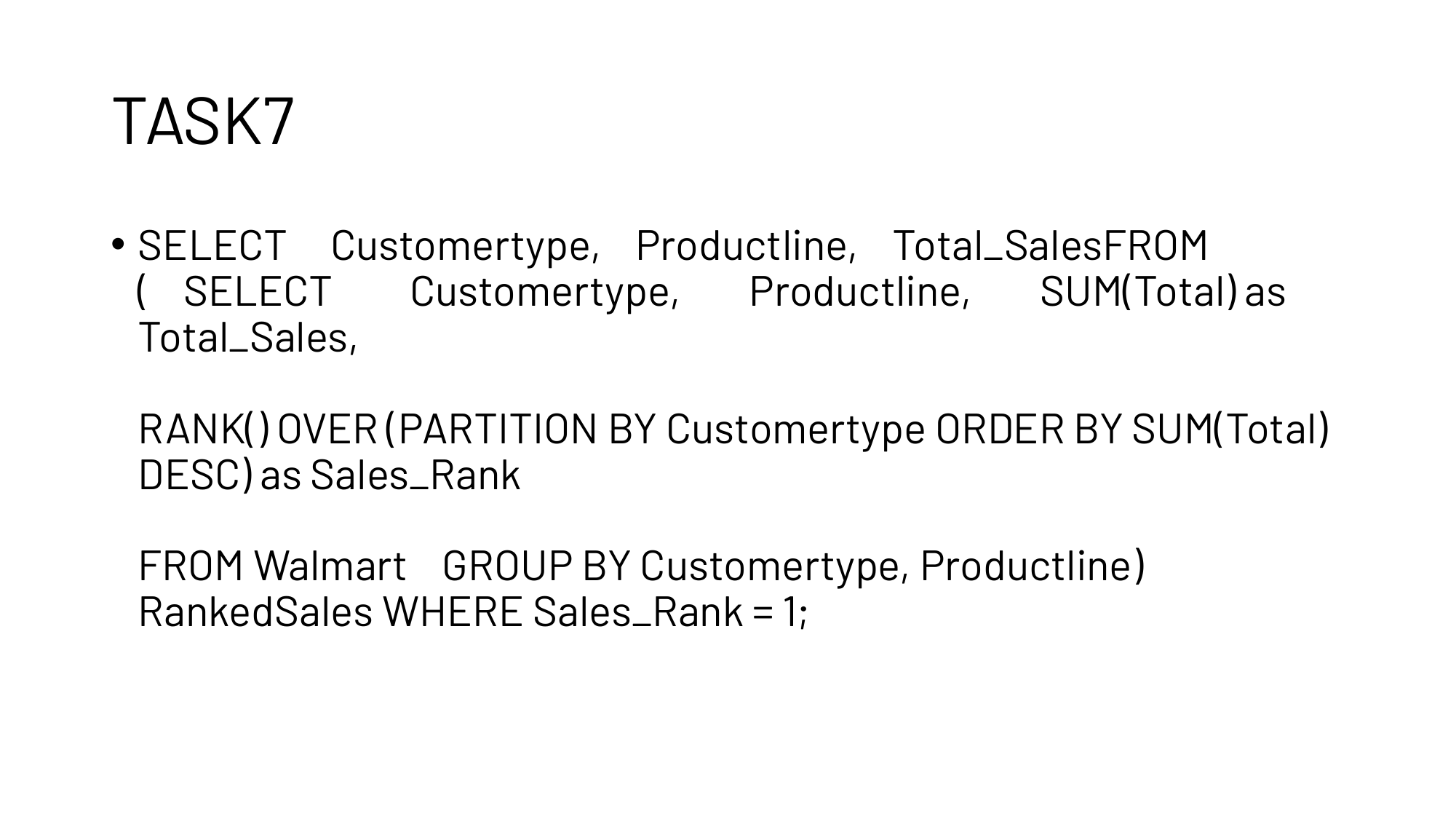

# TASK7
SELECT     Customertype,    Productline,    Total_SalesFROM (    SELECT         Customertype,        Productline,        SUM(Total) as Total_Sales,
RANK() OVER (PARTITION BY Customertype ORDER BY SUM(Total) DESC) as Sales_Rank
FROM Walmart    GROUP BY Customertype, Productline) RankedSales WHERE Sales_Rank = 1;